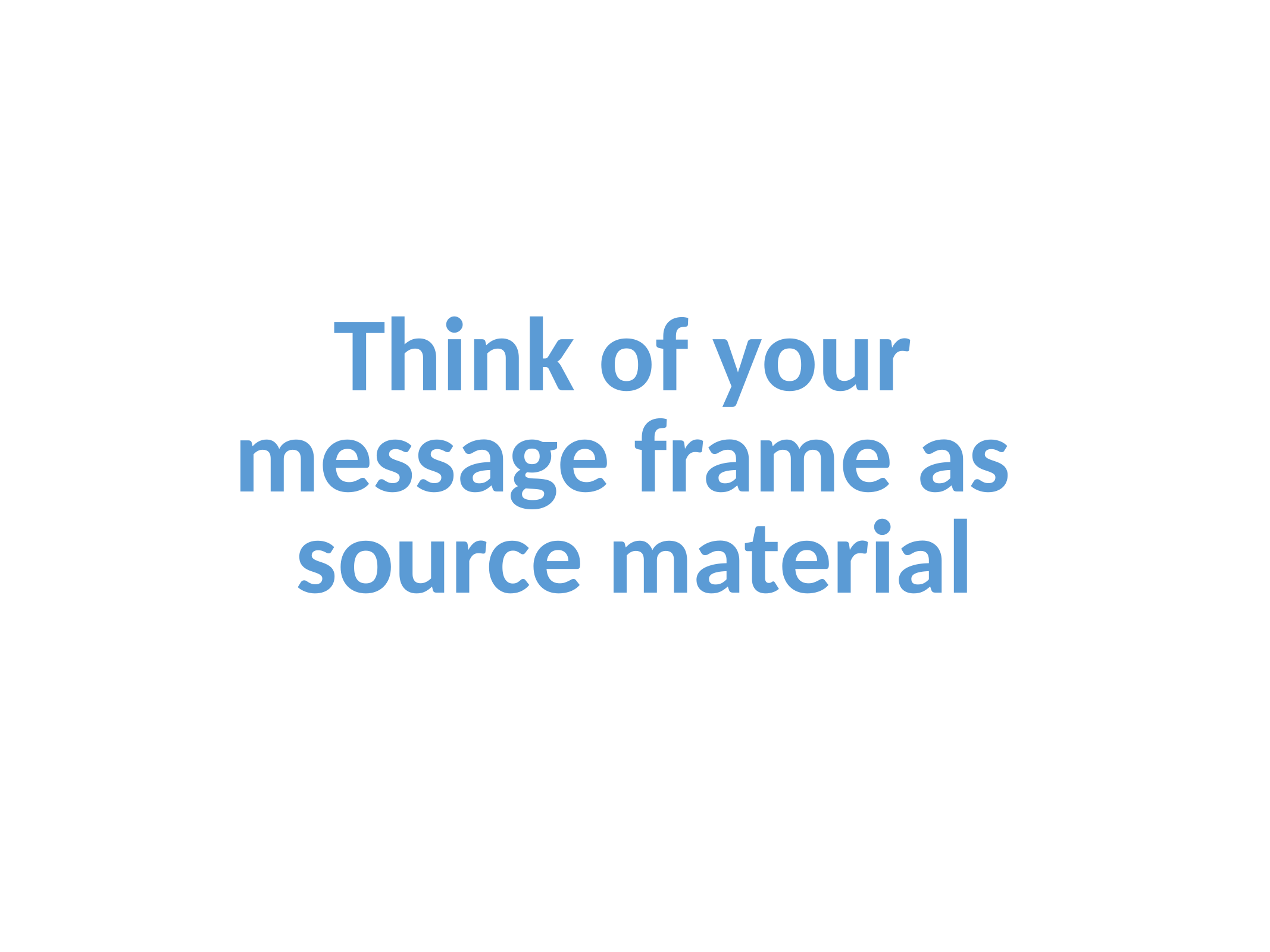

Think of your
message frame as
source material